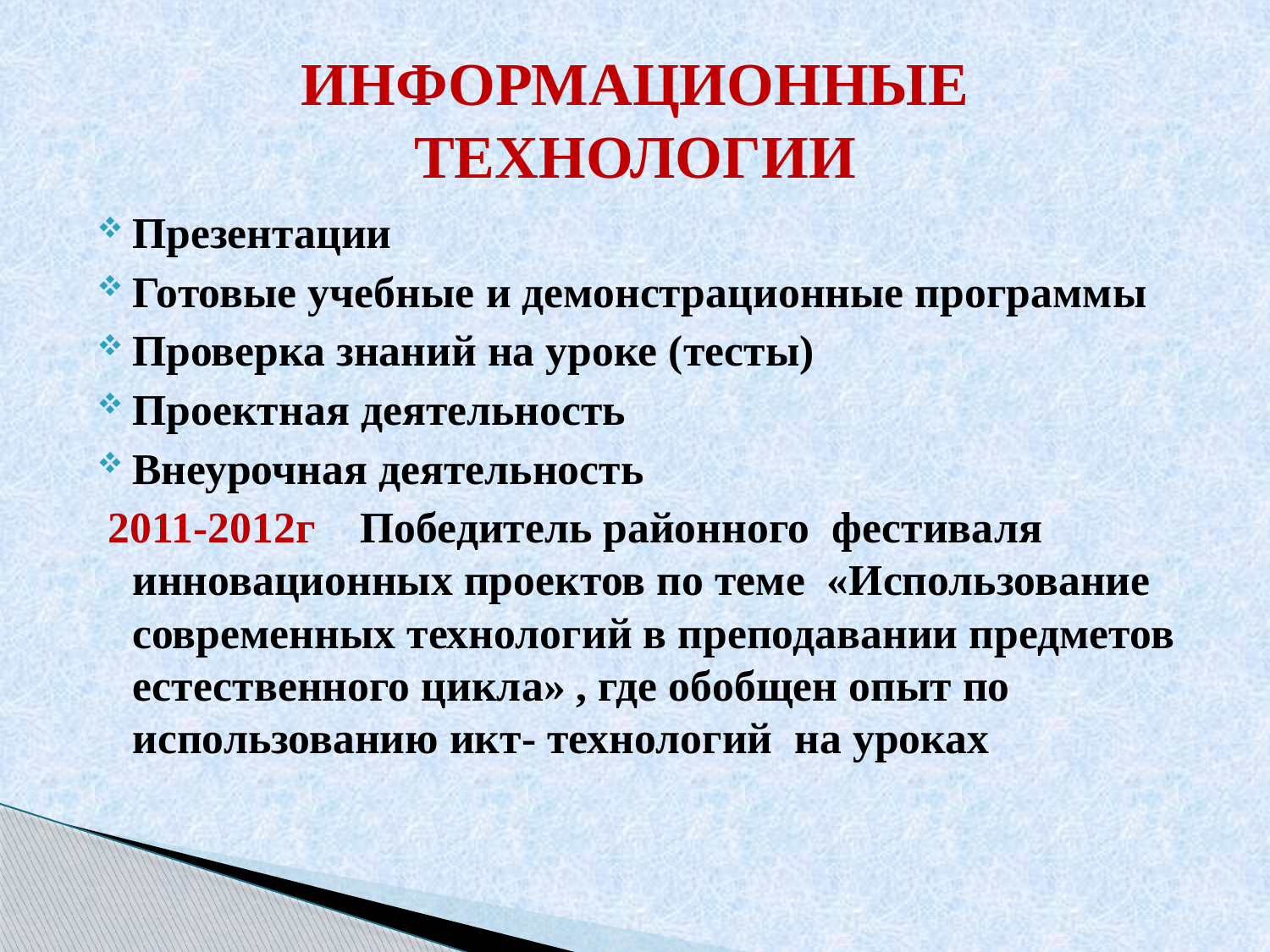

# ИНФОРМАЦИОННЫЕ ТЕХНОЛОГИИ
Презентации
Готовые учебные и демонстрационные программы
Проверка знаний на уроке (тесты)
Проектная деятельность
Внеурочная деятельность
 2011-2012г    Победитель районного  фестиваля инновационных проектов по теме  «Использование современных технологий в преподавании предметов естественного цикла» , где обобщен опыт по использованию икт- технологий  на уроках